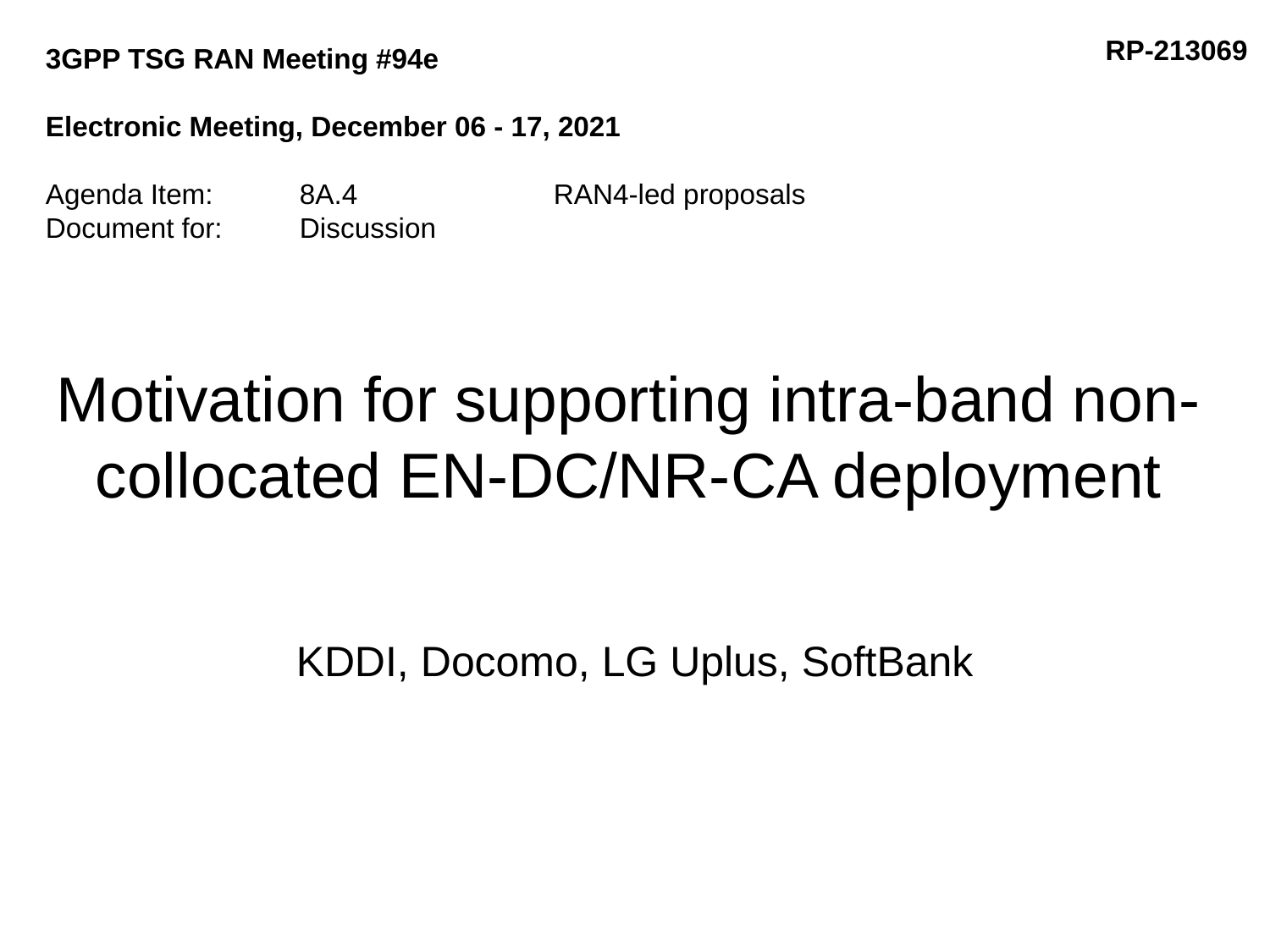

RP-213069
3GPP TSG RAN Meeting #94e
Electronic Meeting, December 06 - 17, 2021

Agenda Item:	8A.4		RAN4-led proposals
Document for:	Discussion
# Motivation for supporting intra-band non-collocated EN-DC/NR-CA deployment
KDDI, Docomo, LG Uplus, SoftBank